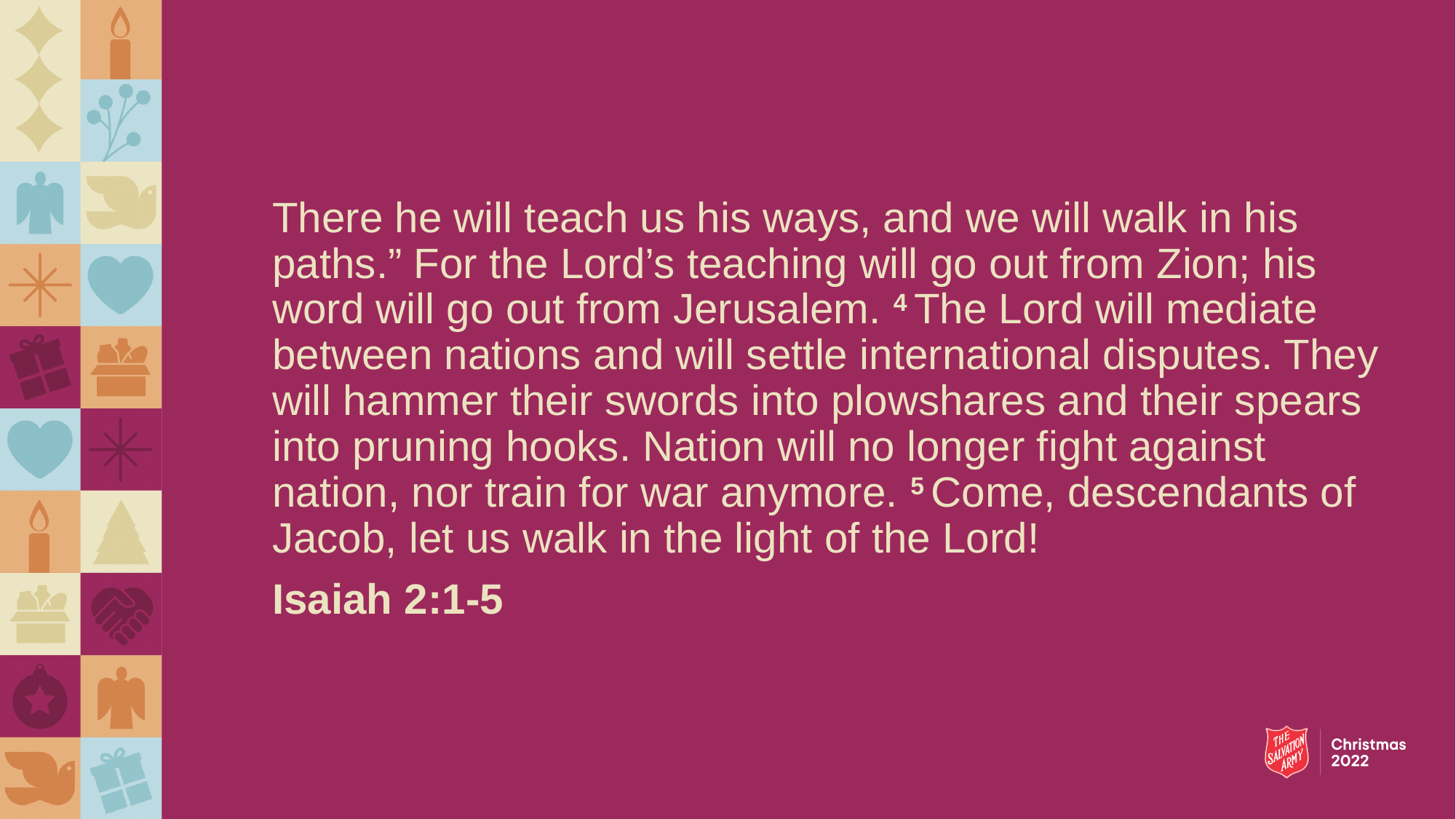

There he will teach us his ways, and we will walk in his paths.” For the Lord’s teaching will go out from Zion; his word will go out from Jerusalem. 4 The Lord will mediate between nations and will settle international disputes. They will hammer their swords into plowshares and their spears into pruning hooks. Nation will no longer fight against nation, nor train for war anymore. 5 Come, descendants of Jacob, let us walk in the light of the Lord!
Isaiah 2:1-5